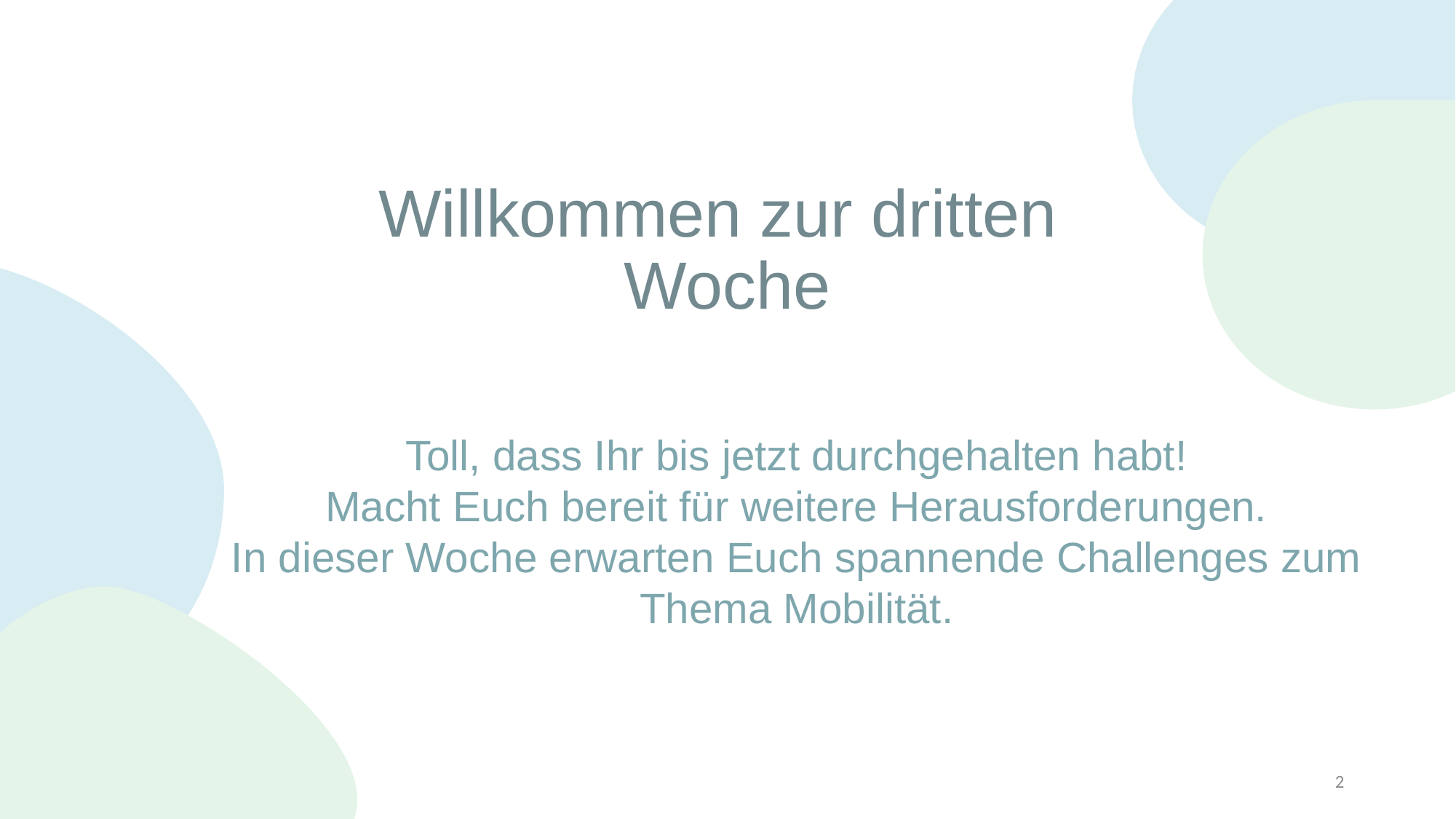

# Willkommen zur dritten Woche

Toll, dass Ihr bis jetzt durchgehalten habt!
Macht Euch bereit für weitere Herausforderungen.
In dieser Woche erwarten Euch spannende Challenges zum Thema Mobilität.

2